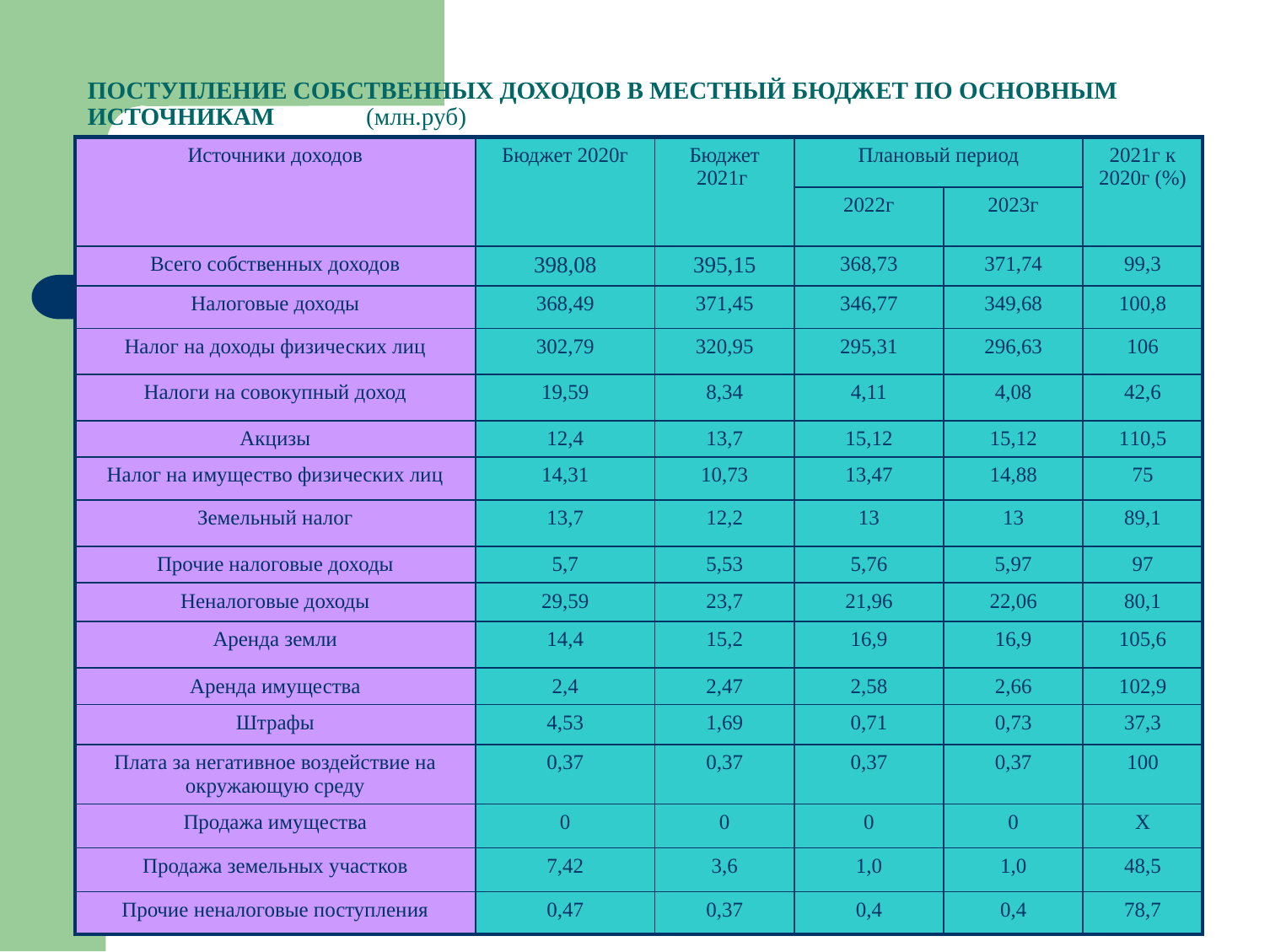

# ПОСТУПЛЕНИЕ СОБСТВЕННЫХ ДОХОДОВ В МЕСТНЫЙ БЮДЖЕТ ПО ОСНОВНЫМ ИСТОЧНИКАМ               (млн.руб)
| Источники доходов | Бюджет 2020г | Бюджет 2021г | Плановый период |  | 2021г к 2020г (%) |
| --- | --- | --- | --- | --- | --- |
|  |  |  | 2022г | 2023г |  |
| Всего собственных доходов | 398,08 | 395,15 | 368,73 | 371,74 | 99,3 |
| Налоговые доходы | 368,49 | 371,45 | 346,77 | 349,68 | 100,8 |
| Налог на доходы физических лиц | 302,79 | 320,95 | 295,31 | 296,63 | 106 |
| Налоги на совокупный доход | 19,59 | 8,34 | 4,11 | 4,08 | 42,6 |
| Акцизы | 12,4 | 13,7 | 15,12 | 15,12 | 110,5 |
| Налог на имущество физических лиц | 14,31 | 10,73 | 13,47 | 14,88 | 75 |
| Земельный налог | 13,7 | 12,2 | 13 | 13 | 89,1 |
| Прочие налоговые доходы | 5,7 | 5,53 | 5,76 | 5,97 | 97 |
| Неналоговые доходы | 29,59 | 23,7 | 21,96 | 22,06 | 80,1 |
| Аренда земли | 14,4 | 15,2 | 16,9 | 16,9 | 105,6 |
| Аренда имущества | 2,4 | 2,47 | 2,58 | 2,66 | 102,9 |
| Штрафы | 4,53 | 1,69 | 0,71 | 0,73 | 37,3 |
| Плата за негативное воздействие на окружающую среду | 0,37 | 0,37 | 0,37 | 0,37 | 100 |
| Продажа имущества | 0 | 0 | 0 | 0 | Х |
| Продажа земельных участков | 7,42 | 3,6 | 1,0 | 1,0 | 48,5 |
| Прочие неналоговые поступления | 0,47 | 0,37 | 0,4 | 0,4 | 78,7 |